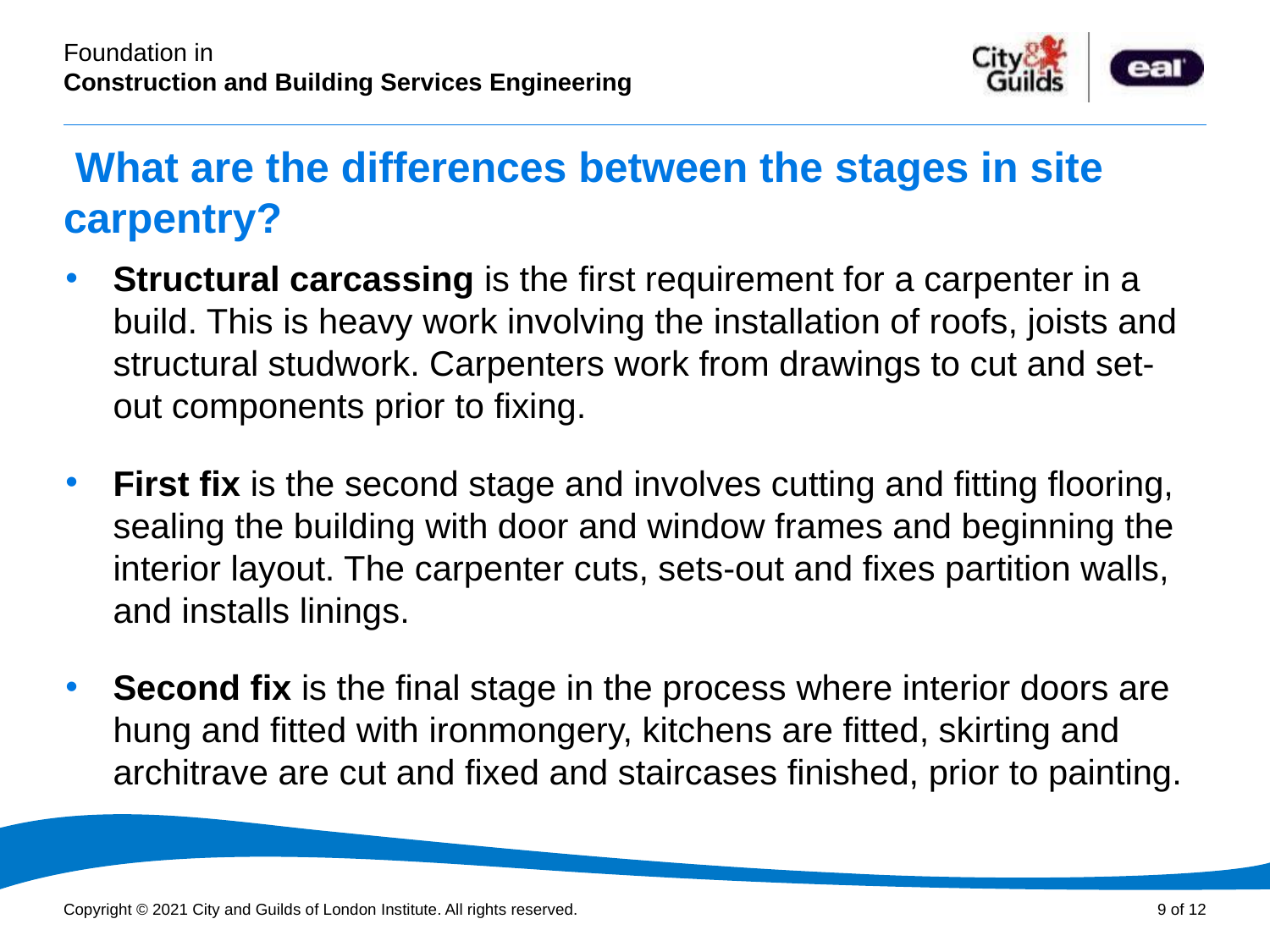

# What are the differences between the stages in site carpentry?
Structural carcassing is the first requirement for a carpenter in a build. This is heavy work involving the installation of roofs, joists and structural studwork. Carpenters work from drawings to cut and set-out components prior to fixing.
First fix is the second stage and involves cutting and fitting flooring,  sealing the building with door and window frames and beginning the interior layout. The carpenter cuts, sets-out and fixes partition walls, and installs linings.
Second fix is the final stage in the process where interior doors are hung and fitted with ironmongery, kitchens are fitted, skirting and architrave are cut and fixed and staircases finished, prior to painting.